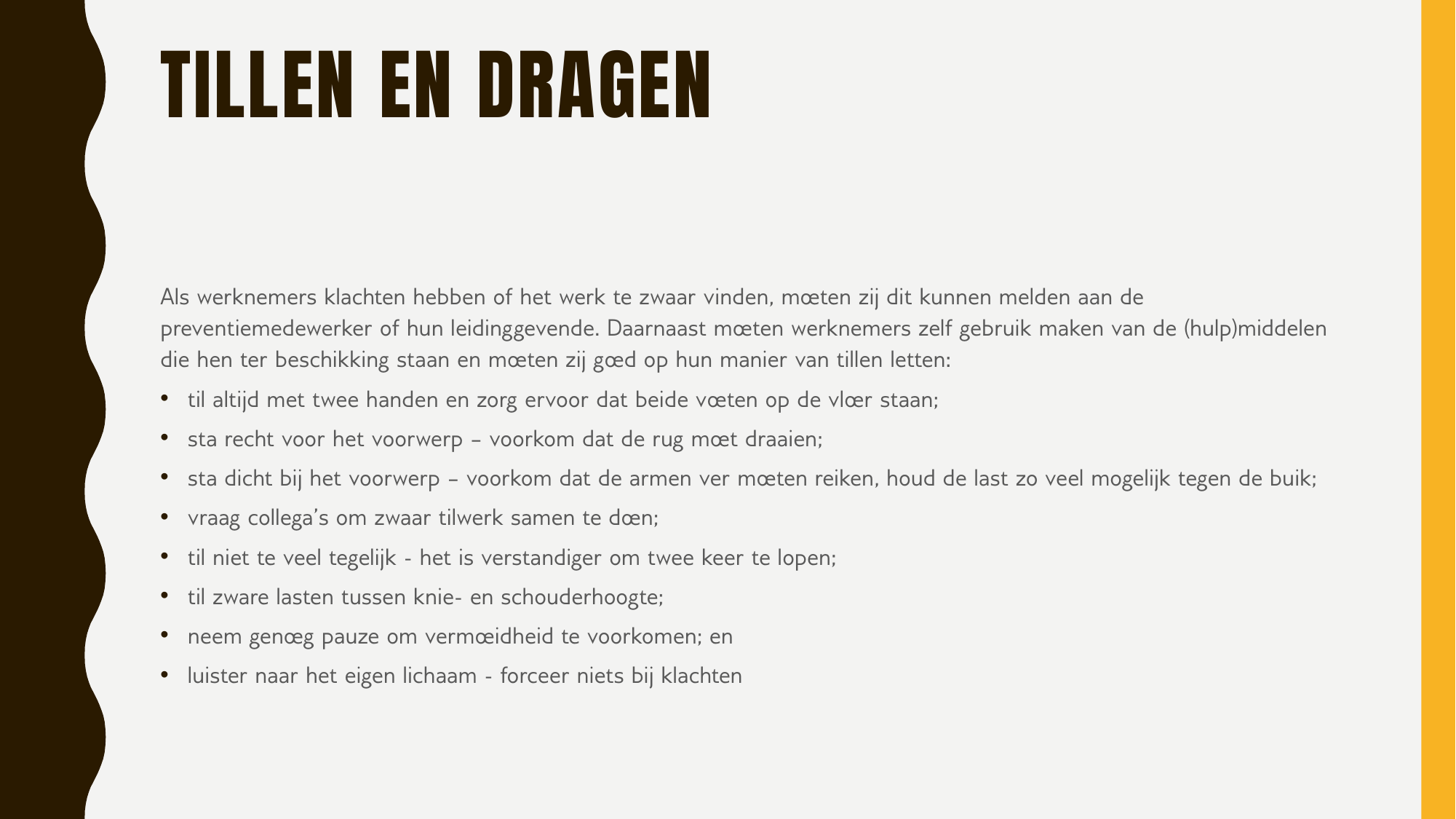

# Tillen en dragen
Als werknemers klachten hebben of het werk te zwaar vinden, moeten zij dit kunnen melden aan de preventiemedewerker of hun leidinggevende. Daarnaast moeten werknemers zelf gebruik maken van de (hulp)middelen die hen ter beschikking staan en moeten zij goed op hun manier van tillen letten:
til altijd met twee handen en zorg ervoor dat beide voeten op de vloer staan;
sta recht voor het voorwerp – voorkom dat de rug moet draaien;
sta dicht bij het voorwerp – voorkom dat de armen ver moeten reiken, houd de last zo veel mogelijk tegen de buik;
vraag collega’s om zwaar tilwerk samen te doen;
til niet te veel tegelijk - het is verstandiger om twee keer te lopen;
til zware lasten tussen knie- en schouderhoogte;
neem genoeg pauze om vermoeidheid te voorkomen; en
luister naar het eigen lichaam - forceer niets bij klachten